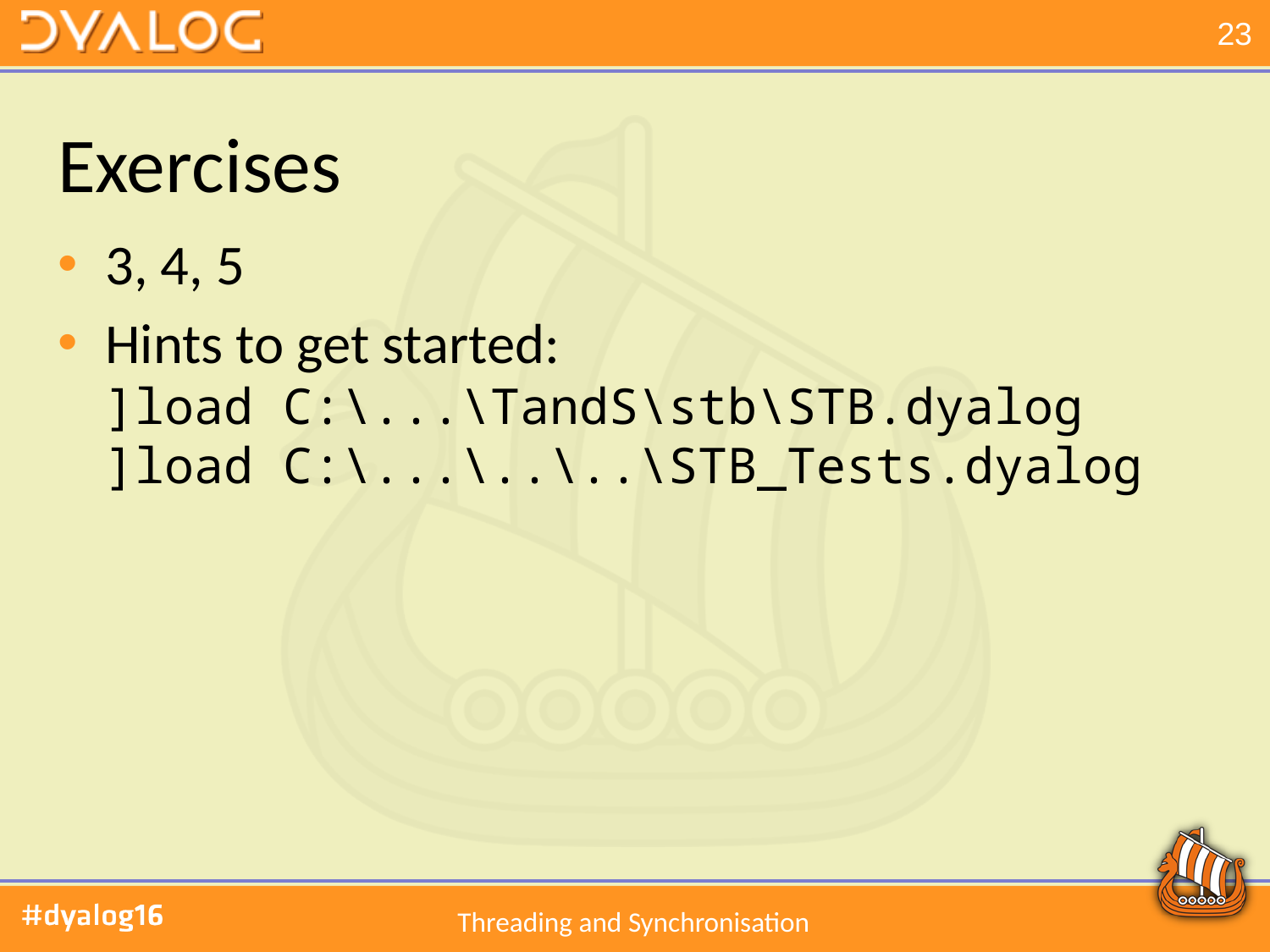

# Exercises
3, 4, 5
Hints to get started:
]load C:\...\TandS\stb\STB.dyalog
]load C:\...\..\..\STB_Tests.dyalog
Threading and Synchronisation